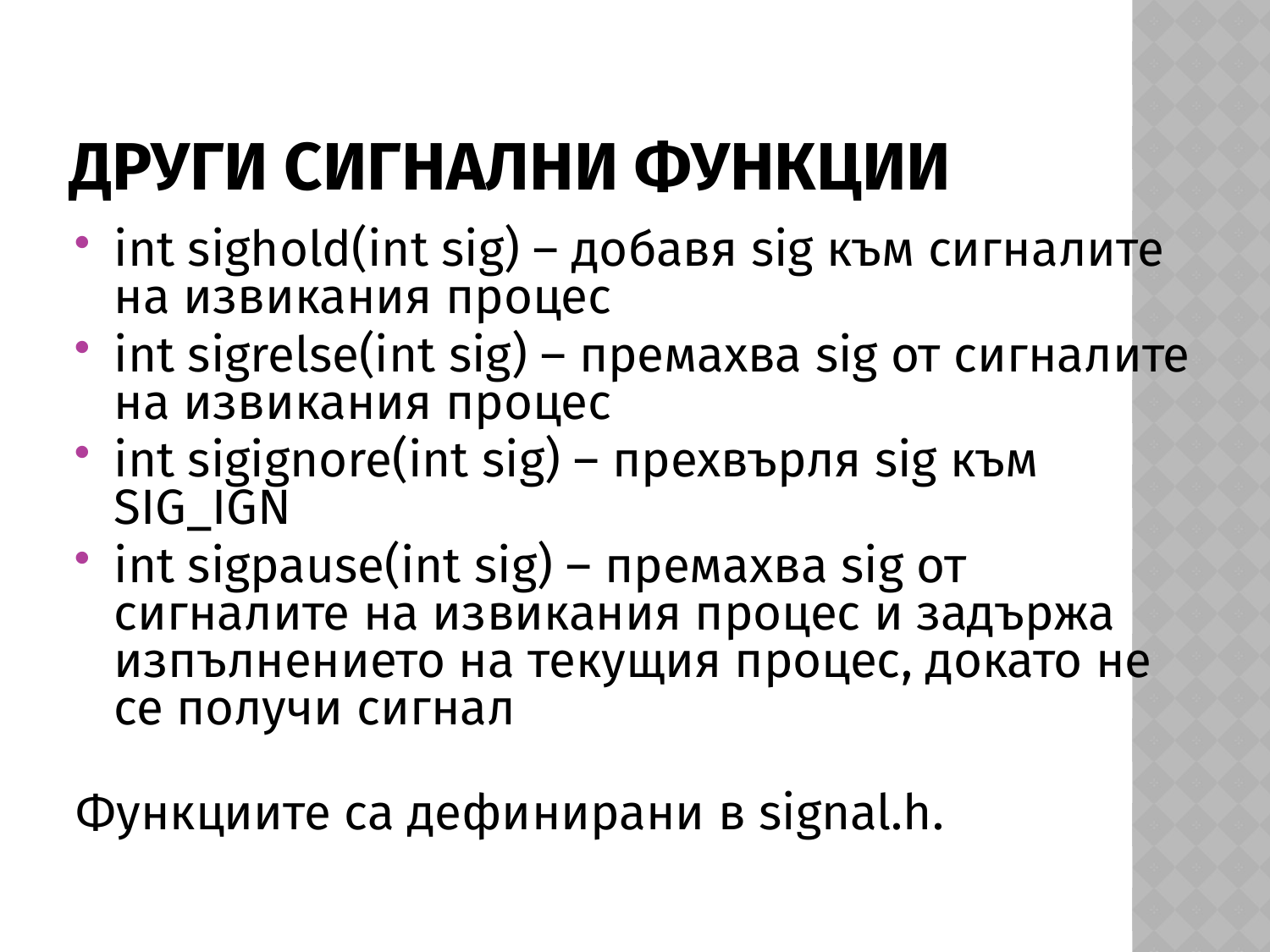

# Други сигнални функции
int sighold(int sig) – добавя sig към сигналите на извикания процес
int sigrelse(int sig) – премахва sig от сигналите на извикания процес
int sigignore(int sig) – прехвърля sig към SIG_IGN
int sigpause(int sig) – премахва sig от сигналите на извикания процес и задържа изпълнението на текущия процес, докато не се получи сигнал
Функциите са дефинирани в signal.h.